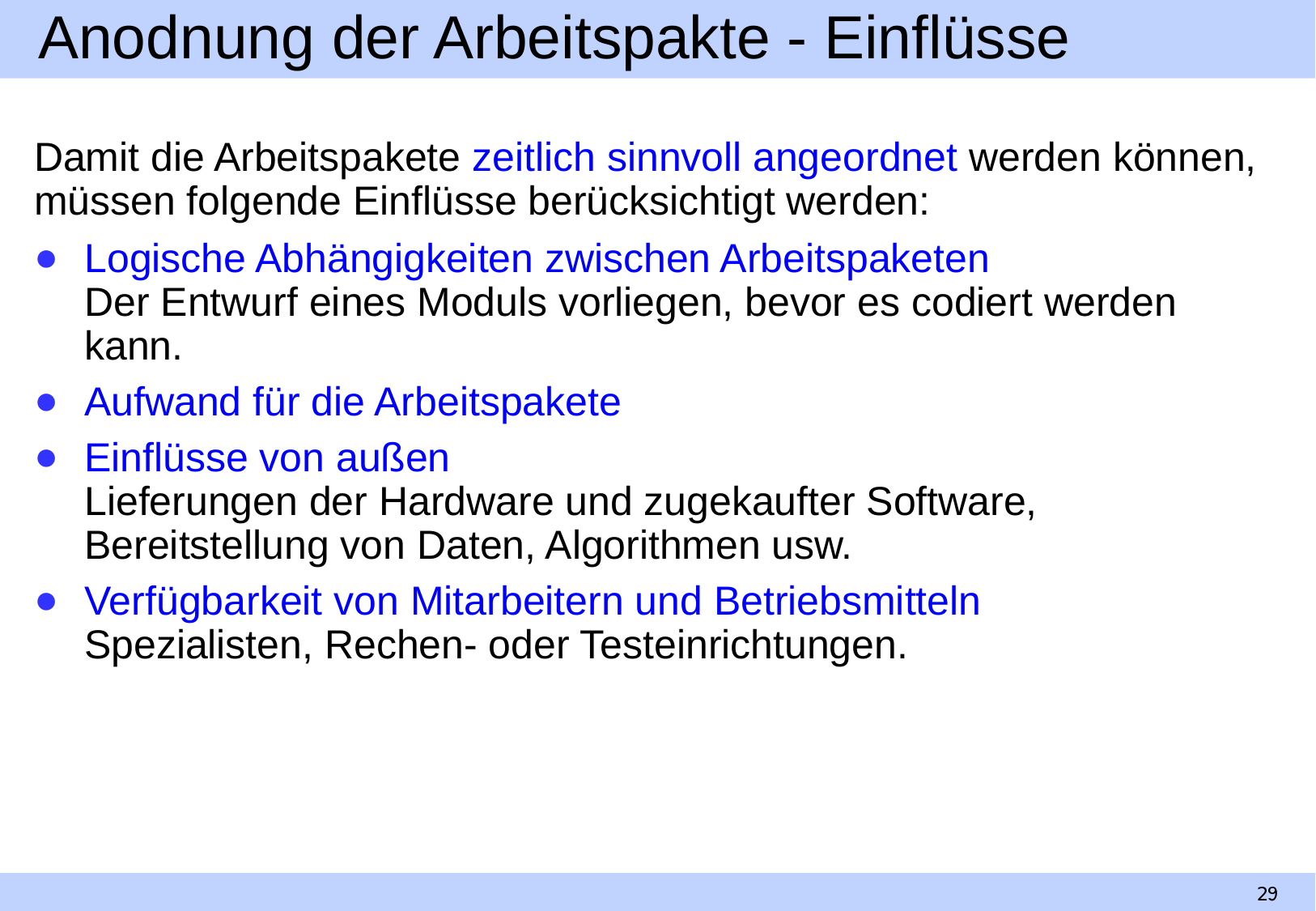

# Anodnung der Arbeitspakte - Einflüsse
Damit die Arbeitspakete zeitlich sinnvoll angeordnet werden können, müssen folgende Einflüsse berücksichtigt werden:
Logische Abhängigkeiten zwischen Arbeitspaketen
Der Entwurf eines Moduls vorliegen, bevor es codiert werden kann.
Aufwand für die Arbeitspakete
Einflüsse von außen
Lieferungen der Hardware und zugekaufter Software, Bereitstellung von Daten, Algorithmen usw.
Verfügbarkeit von Mitarbeitern und Betriebsmitteln
Spezialisten, Rechen- oder Testeinrichtungen.
29